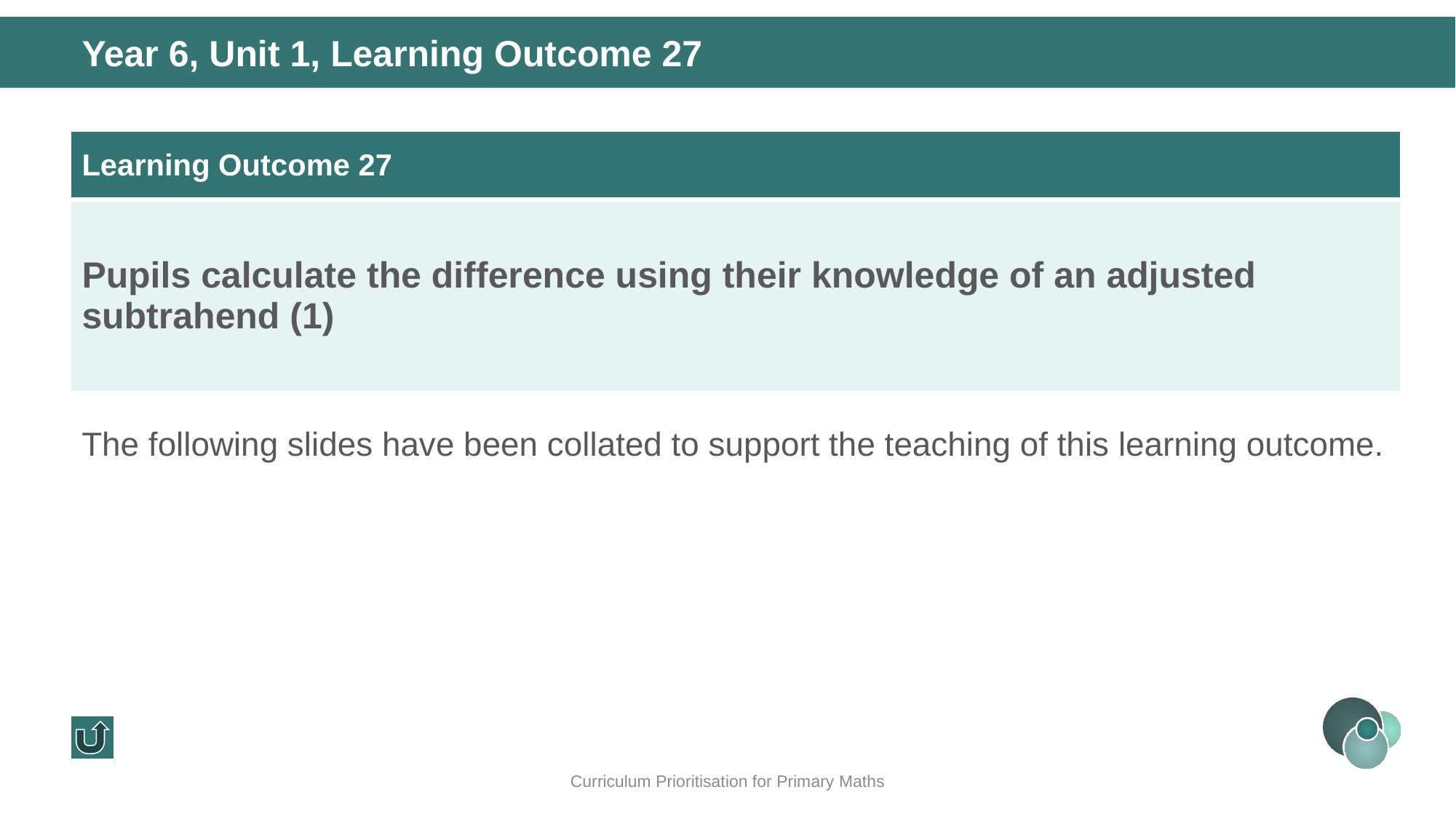

Year 6, Unit 1, Learning Outcome 27
| Learning Outcome 27 |
| --- |
| Pupils calculate the difference using their knowledge of an adjusted subtrahend (1) |
The following slides have been collated to support the teaching of this learning outcome.

Curriculum Prioritisation for Primary Maths